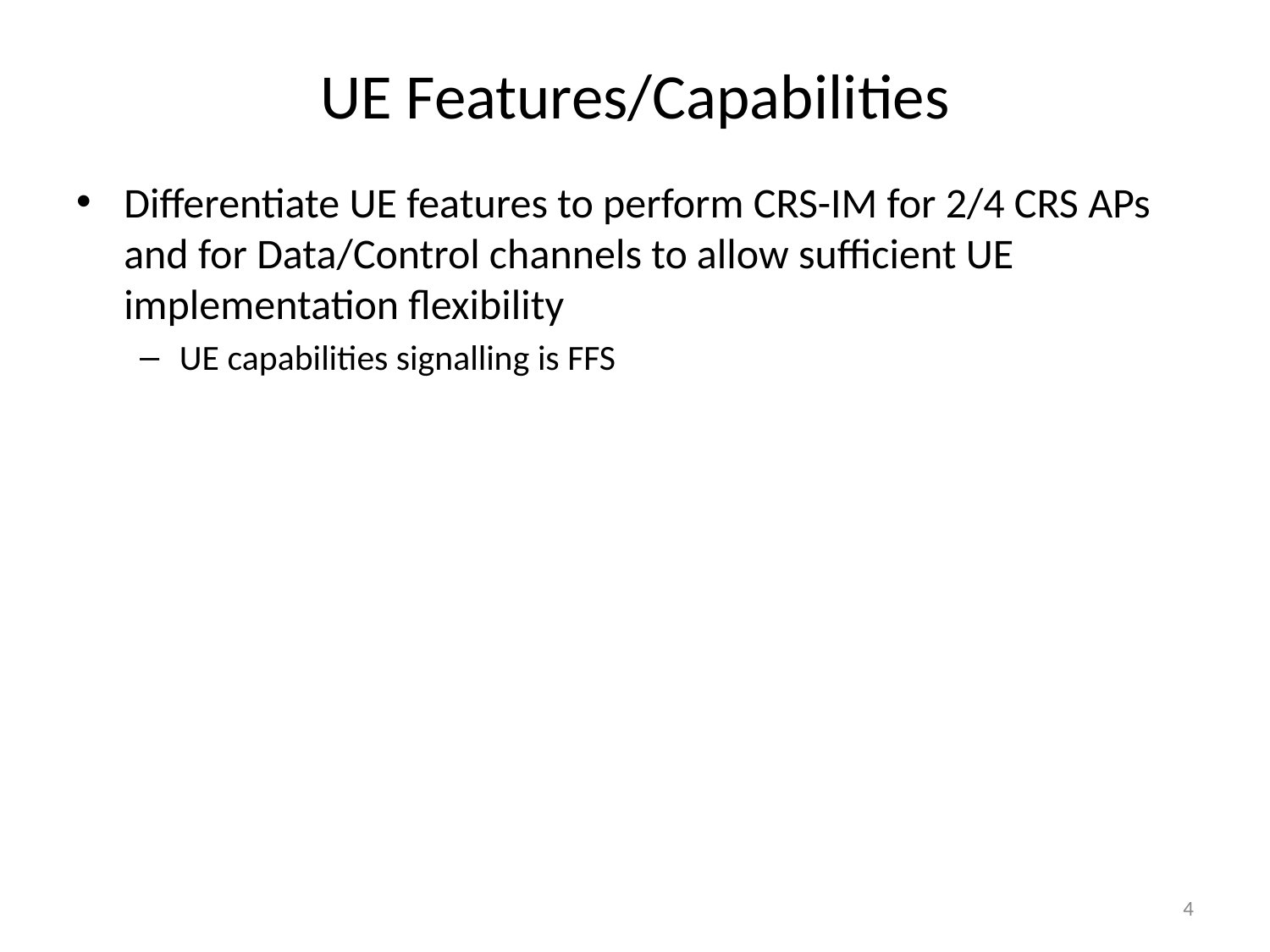

# UE Features/Capabilities
Differentiate UE features to perform CRS-IM for 2/4 CRS APs and for Data/Control channels to allow sufficient UE implementation flexibility
UE capabilities signalling is FFS
4